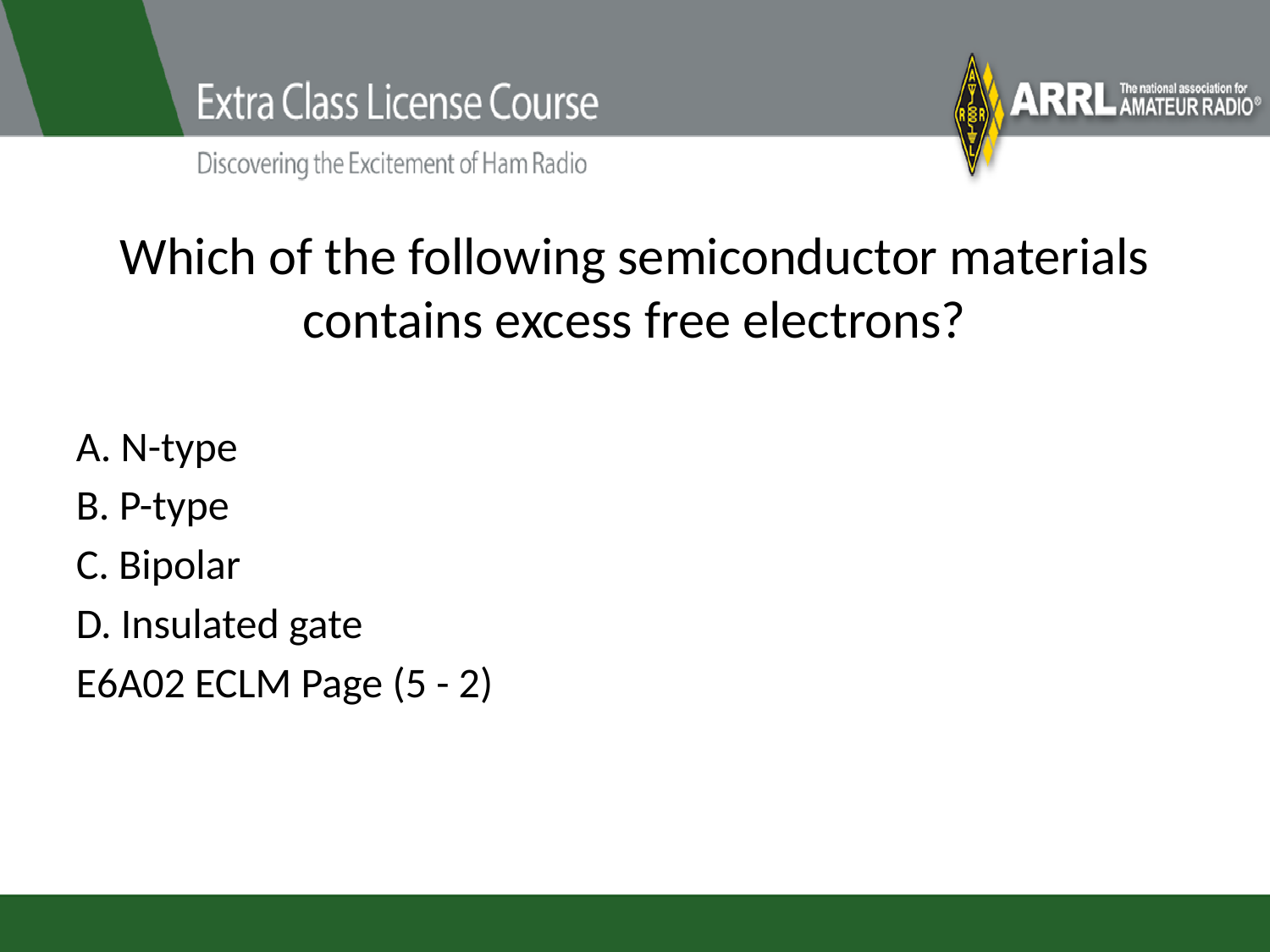

# Which of the following semiconductor materials contains excess free electrons?
A. N-type
B. P-type
C. Bipolar
D. Insulated gate
E6A02 ECLM Page (5 - 2)